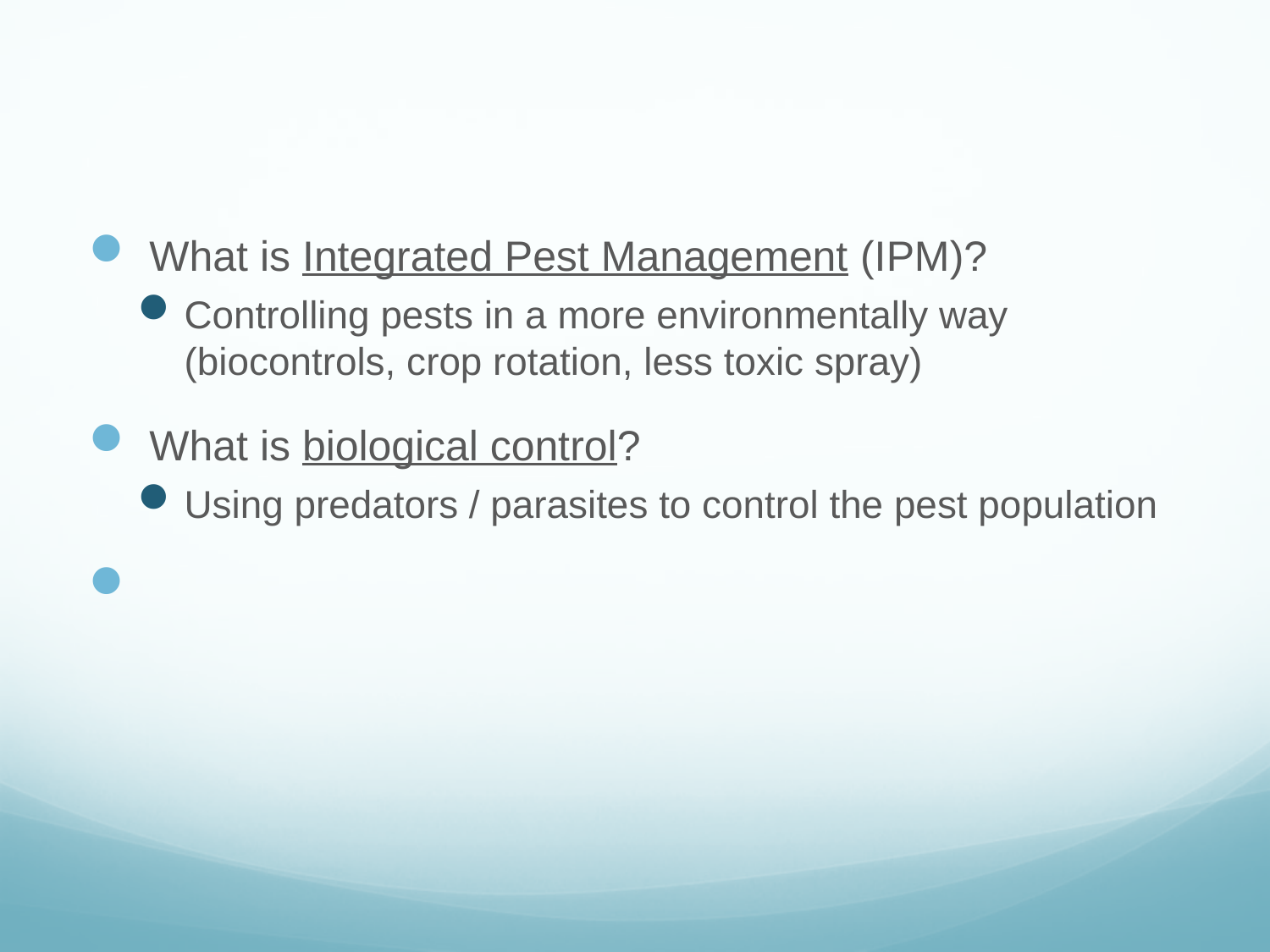

#
 What is Integrated Pest Management (IPM)?
Controlling pests in a more environmentally way (biocontrols, crop rotation, less toxic spray)
 What is biological control?
Using predators / parasites to control the pest population